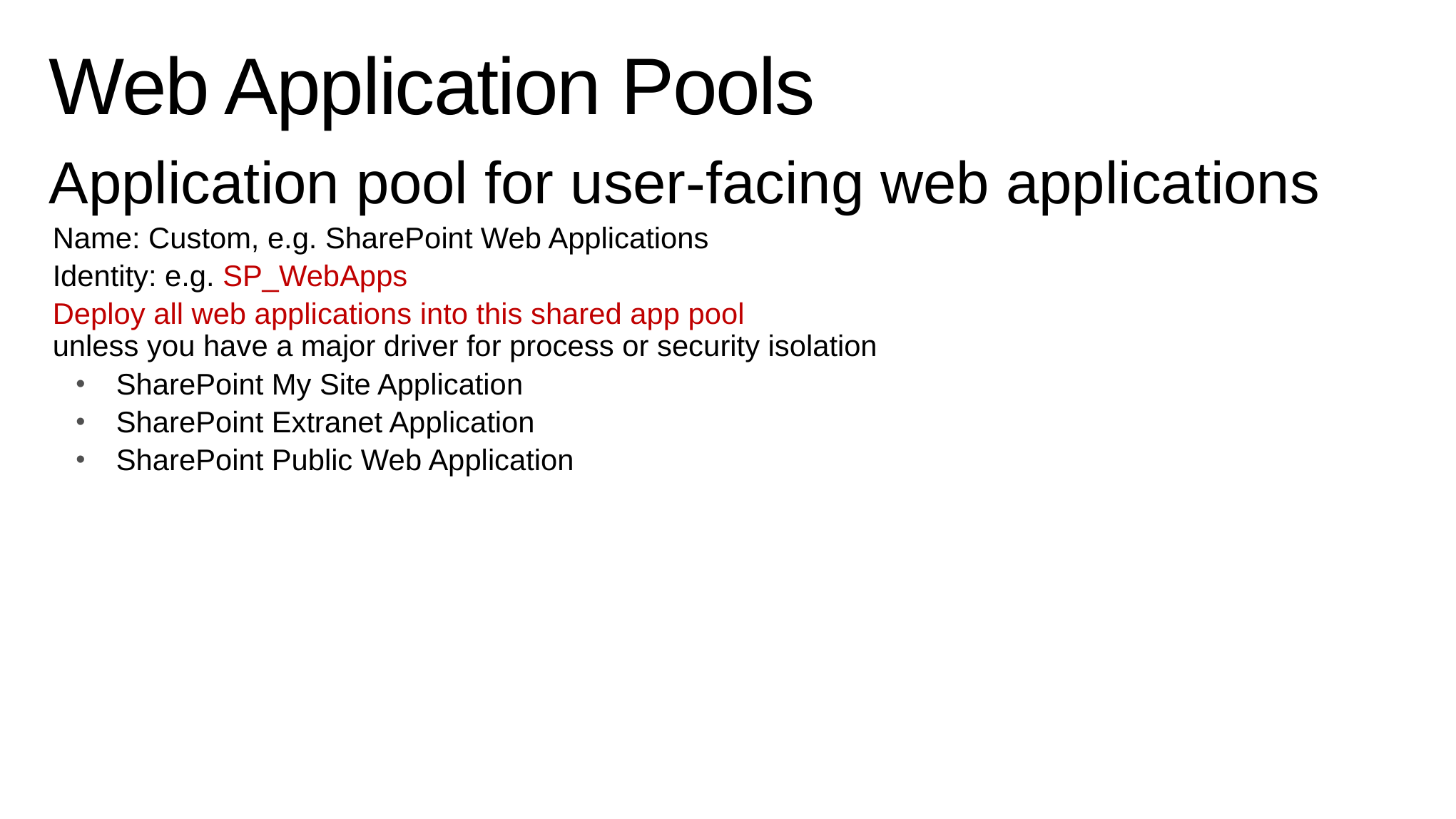

# Web Application Pools
Application pool for user-facing web applications
Name: Custom, e.g. SharePoint Web Applications
Identity: e.g. SP_WebApps
Deploy all web applications into this shared app pool
unless you have a major driver for process or security isolation
SharePoint My Site Application
SharePoint Extranet Application
SharePoint Public Web Application